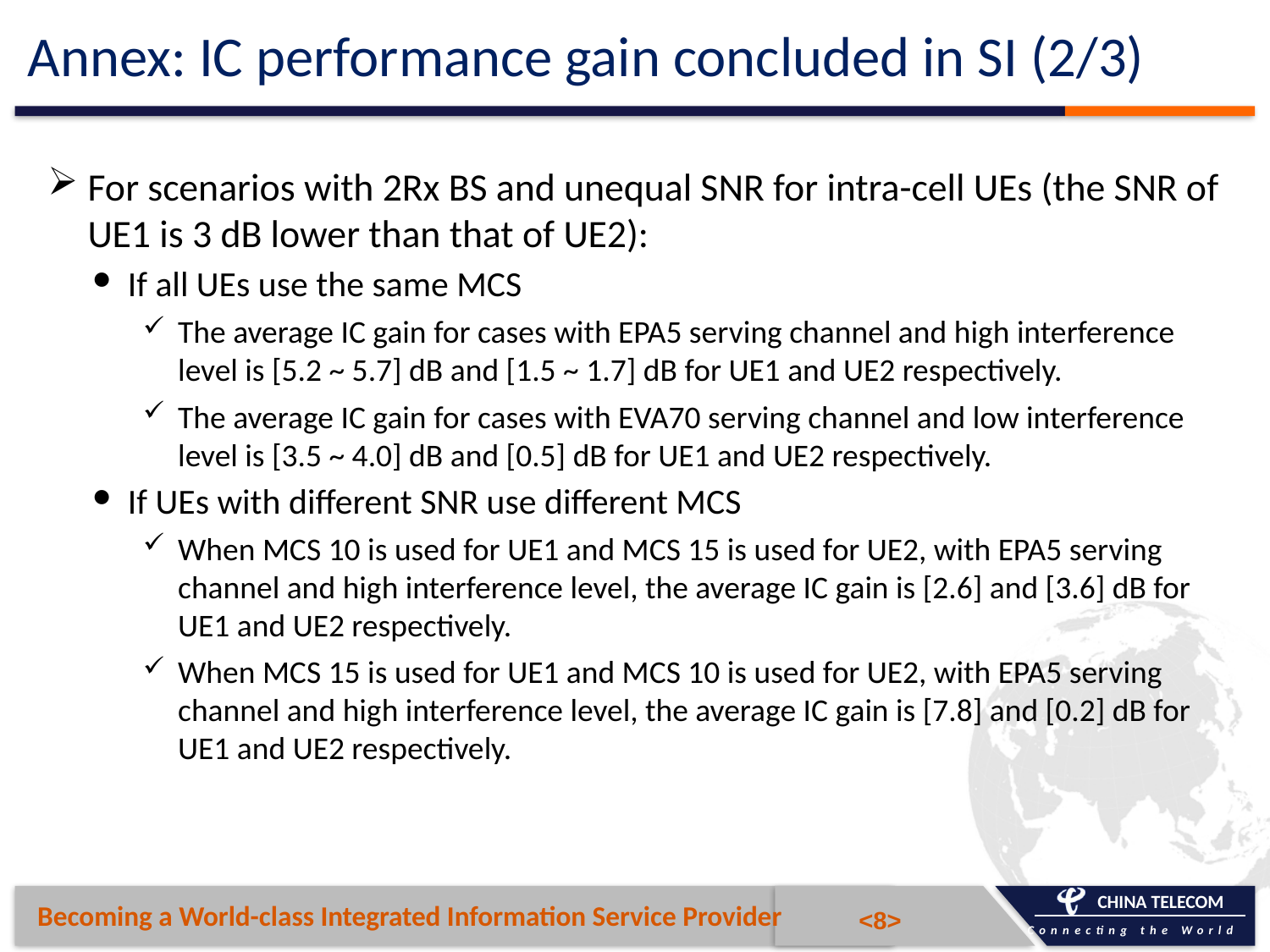

# Annex: IC performance gain concluded in SI (2/3)
For scenarios with 2Rx BS and unequal SNR for intra-cell UEs (the SNR of UE1 is 3 dB lower than that of UE2):
If all UEs use the same MCS
The average IC gain for cases with EPA5 serving channel and high interference level is [5.2 ~ 5.7] dB and [1.5 ~ 1.7] dB for UE1 and UE2 respectively.
The average IC gain for cases with EVA70 serving channel and low interference level is [3.5 ~ 4.0] dB and [0.5] dB for UE1 and UE2 respectively.
If UEs with different SNR use different MCS
When MCS 10 is used for UE1 and MCS 15 is used for UE2, with EPA5 serving channel and high interference level, the average IC gain is [2.6] and [3.6] dB for UE1 and UE2 respectively.
When MCS 15 is used for UE1 and MCS 10 is used for UE2, with EPA5 serving channel and high interference level, the average IC gain is [7.8] and [0.2] dB for UE1 and UE2 respectively.